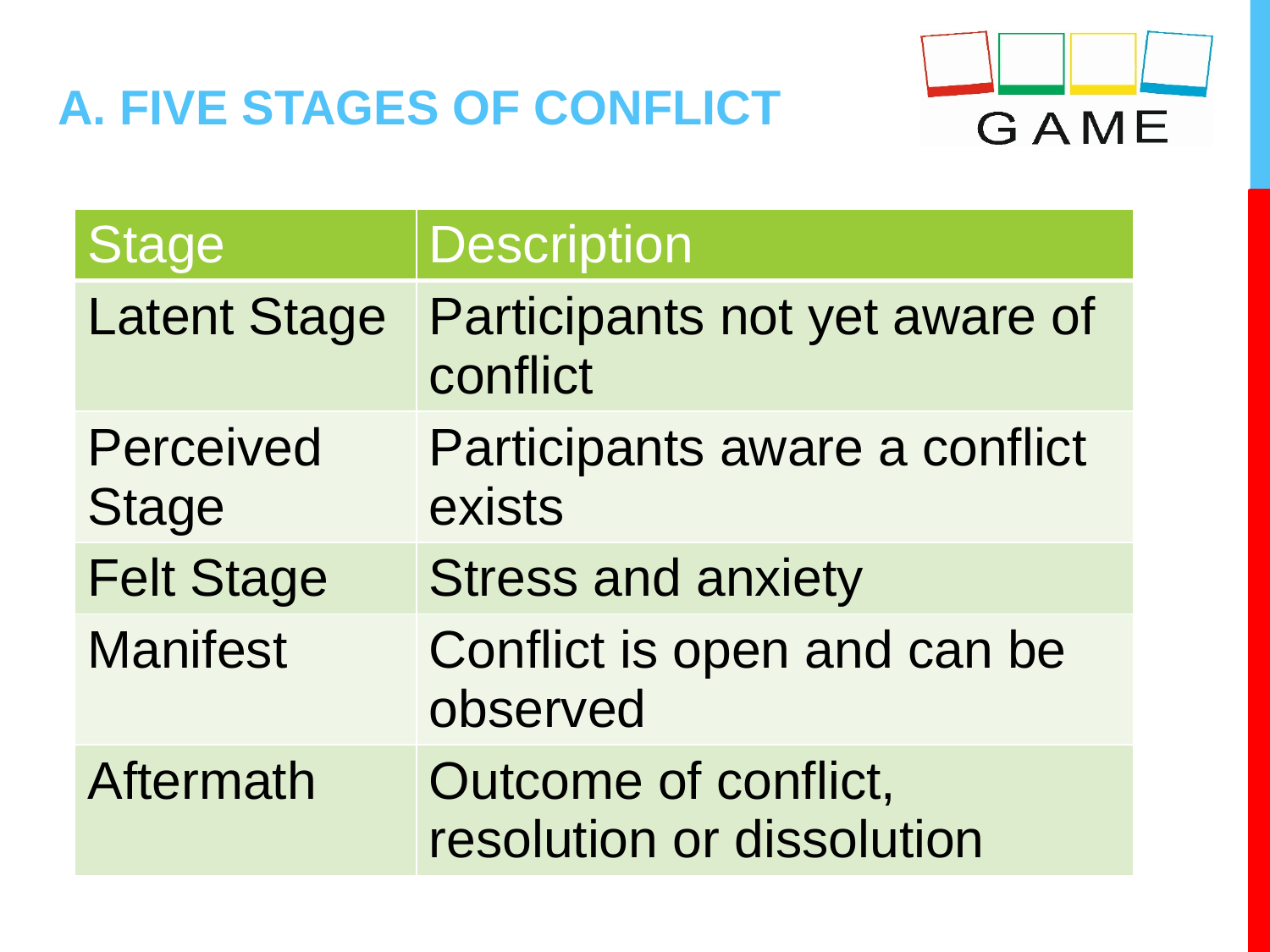

# A. FIVE STAGES OF CONFLICT
| Stage | Description |
| --- | --- |
| Latent Stage | Participants not yet aware of conflict |
| Perceived Stage | Participants aware a conflict exists |
| Felt Stage | Stress and anxiety |
| Manifest | Conflict is open and can be observed |
| Aftermath | Outcome of conflict, resolution or dissolution |